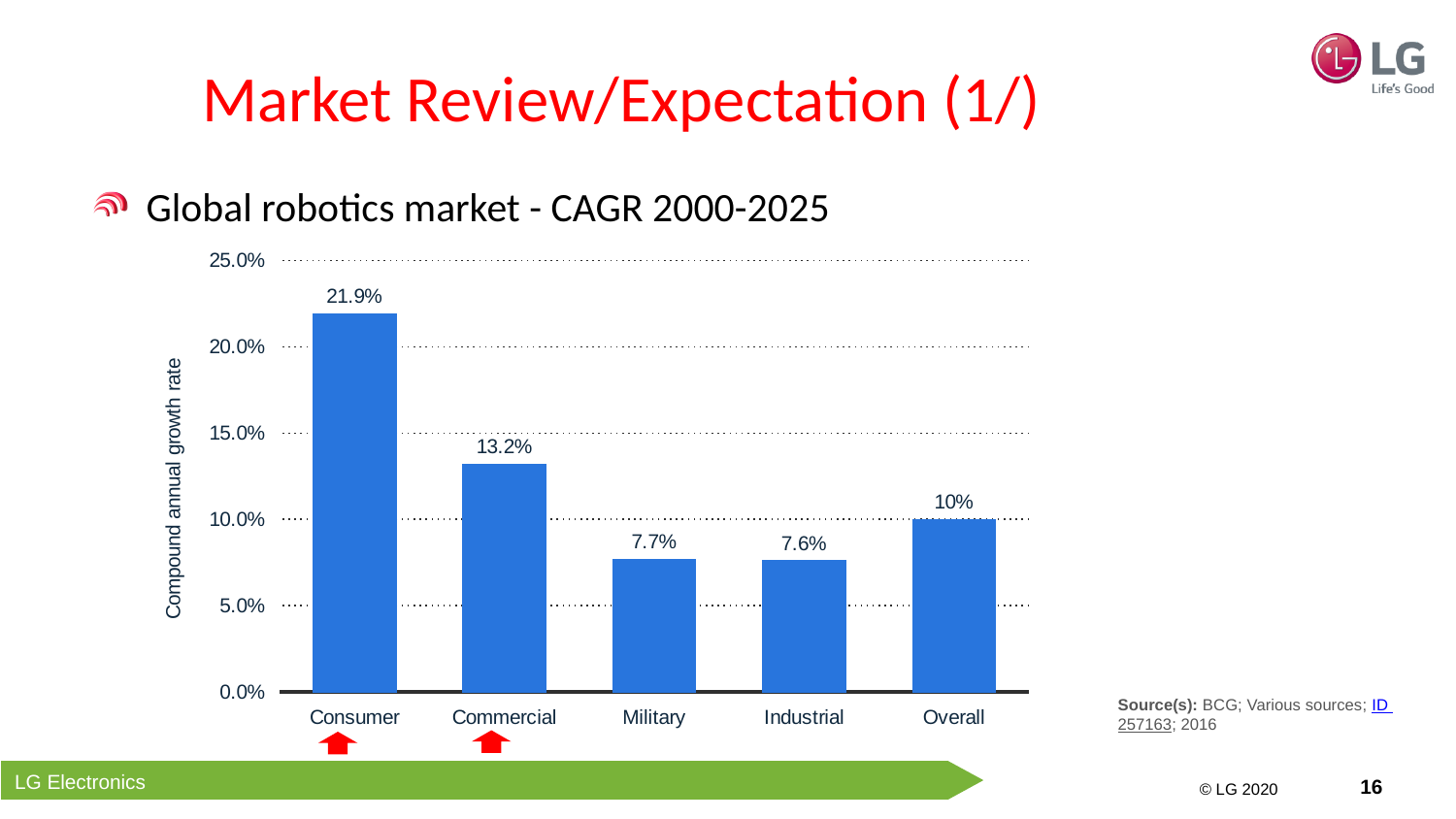

# Market Review/Expectation (1/)
Global robotics market - CAGR 2000-2025

### Chart

| Category | Compound annual growth rate |
|---|---|
| Consumer | 0.219 |
| Commercial | 0.132 |
| Military | 0.077 |
| Industrial | 0.076 |
| Overall | 0.1 |
Source(s): BCG; Various sources; ID 257163; 2016